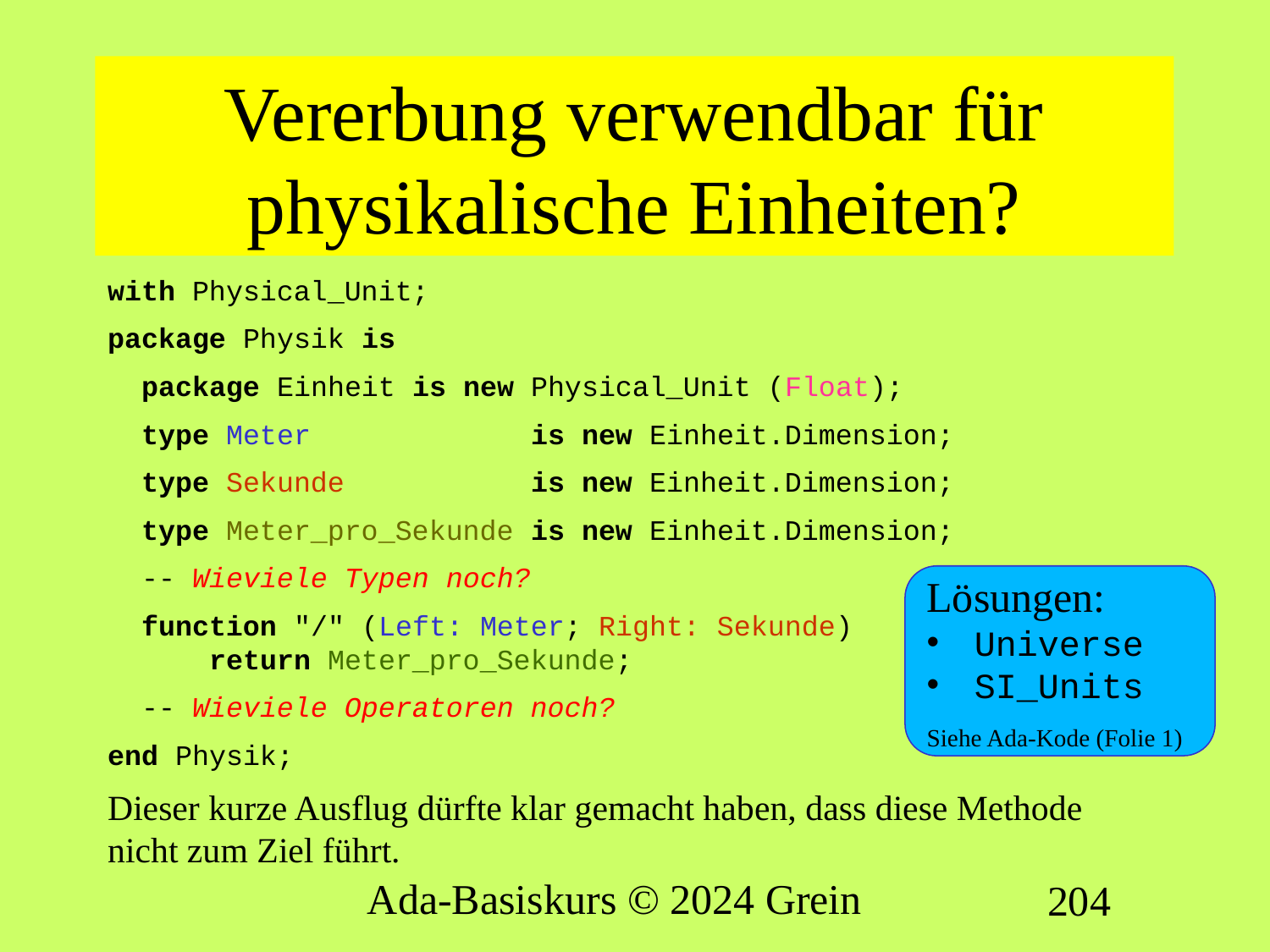

# Vererbung verwendbar für physikalische Einheiten?
with Physical_Unit;
package Physik is
  package Einheit is new Physical_Unit (Float);
  type Meter             is new Einheit.Dimension;
  type Sekunde           is new Einheit.Dimension;
  type Meter_pro_Sekunde is new Einheit.Dimension;
  -- Wieviele Typen noch?
  function "/" (Left: Meter; Right: Sekunde)
      return Meter_pro_Sekunde;
  -- Wieviele Operatoren noch?
end Physik;
Dieser kurze Ausflug dürfte klar gemacht haben, dass diese Methode nicht zum Ziel führt.
Lösungen:
Universe
SI_Units

Siehe Ada-Kode (Folie 1)
Ada-Basiskurs © 2024 Grein
204